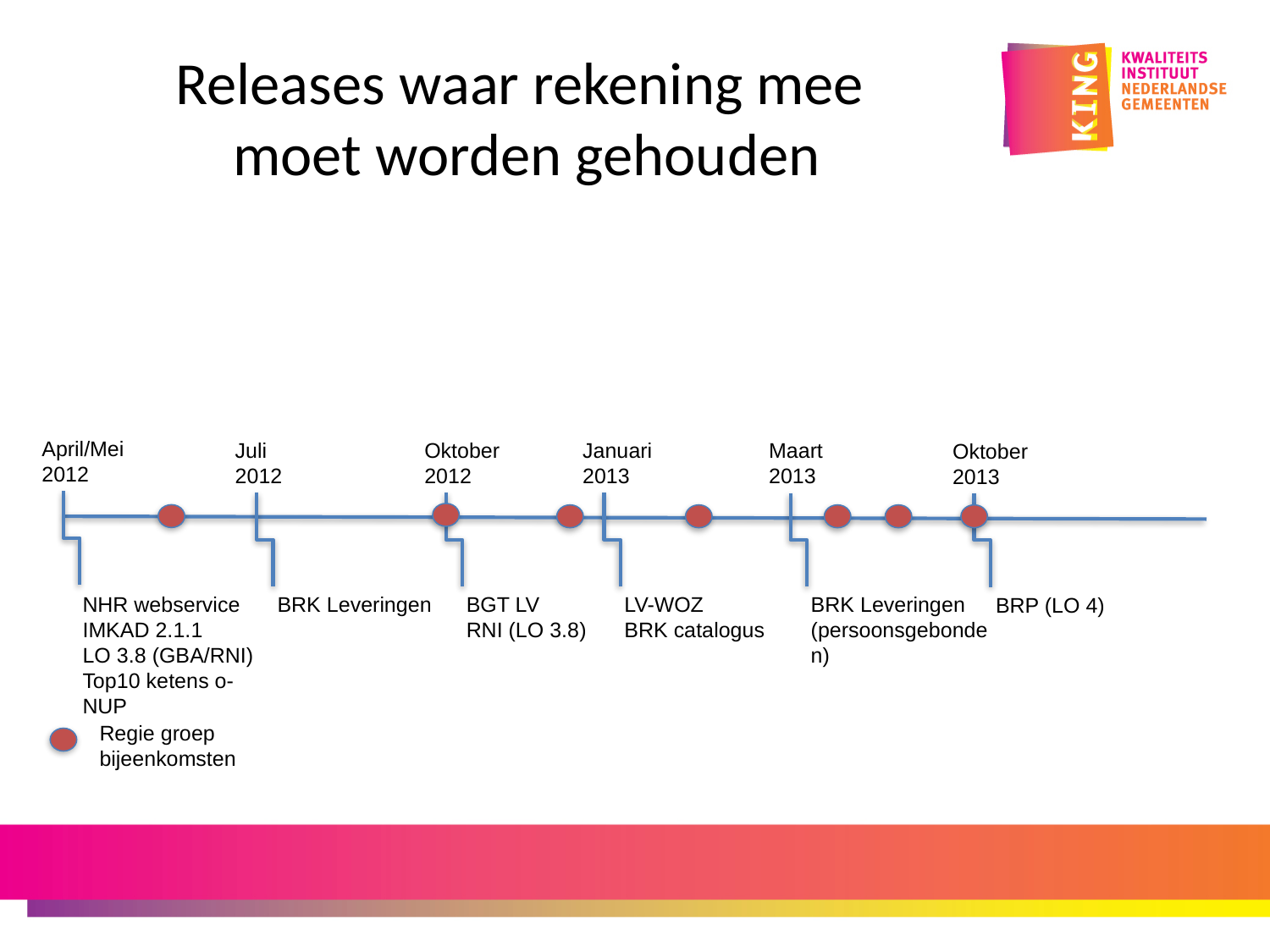

# Releases waar rekening mee moet worden gehouden
April/Mei
2012
Juli
2012
Oktober
2012
Januari
2013
Maart
2013
Oktober
2013

NHR webservice
IMKAD 2.1.1
LO 3.8 (GBA/RNI)
Top10 ketens o-NUP

BRK Leveringen
BGT LV
RNI (LO 3.8)
LV-WOZ
BRK catalogus
BRK Leveringen
(persoonsgebonden)
BRP (LO 4)
Regie groep bijeenkomsten